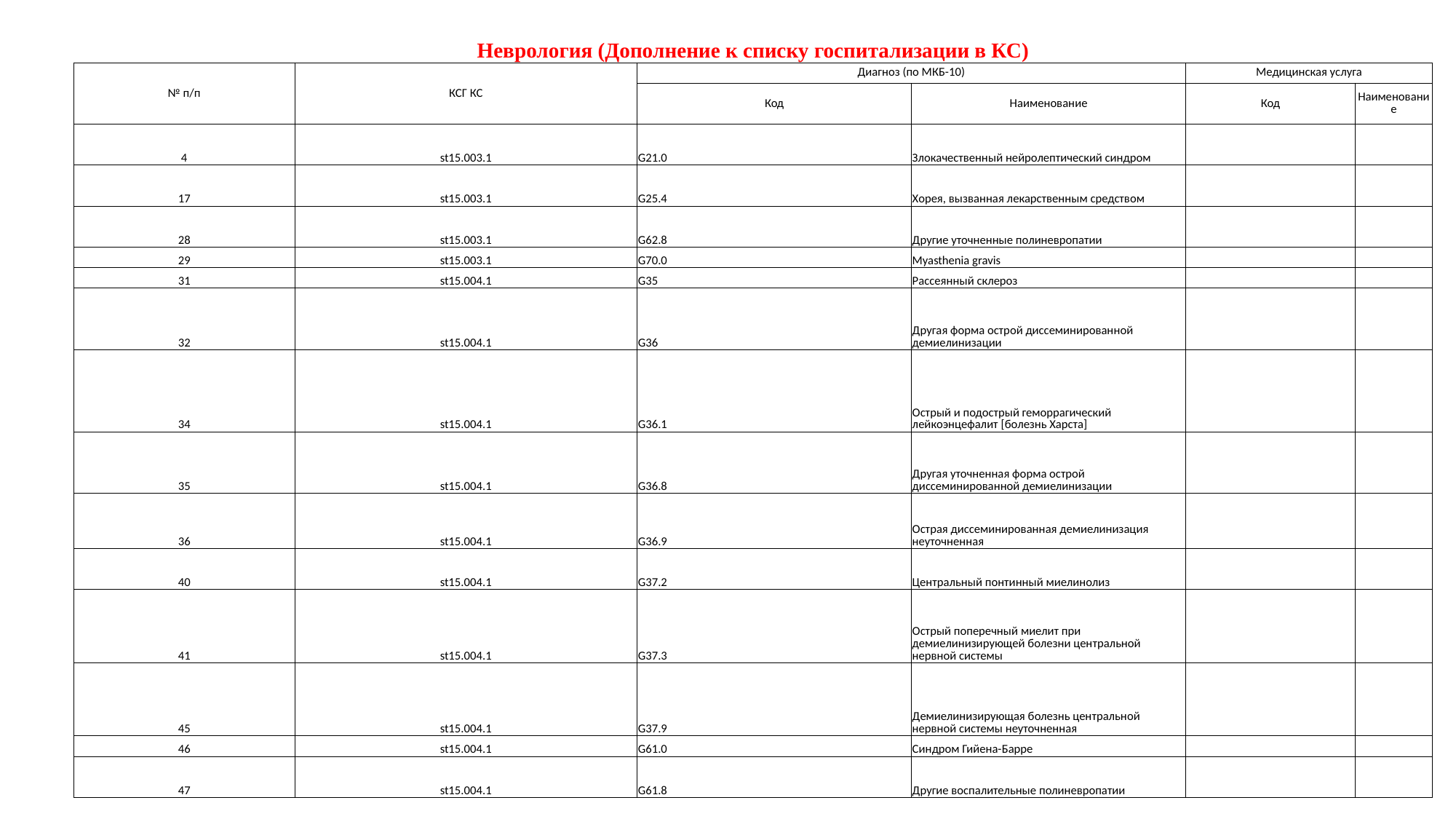

| Неврология (Дополнение к списку госпитализации в КС) |  |  |  |  |  |
| --- | --- | --- | --- | --- | --- |
| № п/п | КСГ КС | Диагноз (по МКБ-10) |  | Медицинская услуга |  |
|  |  | Код | Наименование | Код | Наименование |
| 4 | st15.003.1 | G21.0 | Злокачественный нейролептический синдром |  |  |
| 17 | st15.003.1 | G25.4 | Хорея, вызванная лекарственным средством |  |  |
| 28 | st15.003.1 | G62.8 | Другие уточненные полиневропатии |  |  |
| 29 | st15.003.1 | G70.0 | Myasthenia gravis |  |  |
| 31 | st15.004.1 | G35 | Рассеянный склероз |  |  |
| 32 | st15.004.1 | G36 | Другая форма острой диссеминированной демиелинизации |  |  |
| 34 | st15.004.1 | G36.1 | Острый и подострый геморрагический лейкоэнцефалит [болезнь Харста] |  |  |
| 35 | st15.004.1 | G36.8 | Другая уточненная форма острой диссеминированной демиелинизации |  |  |
| 36 | st15.004.1 | G36.9 | Острая диссеминированная демиелинизация неуточненная |  |  |
| 40 | st15.004.1 | G37.2 | Центральный понтинный миелинолиз |  |  |
| 41 | st15.004.1 | G37.3 | Острый поперечный миелит при демиелинизирующей болезни центральной нервной системы |  |  |
| 45 | st15.004.1 | G37.9 | Демиелинизирующая болезнь центральной нервной системы неуточненная |  |  |
| 46 | st15.004.1 | G61.0 | Синдром Гийена-Барре |  |  |
| 47 | st15.004.1 | G61.8 | Другие воспалительные полиневропатии |  |  |